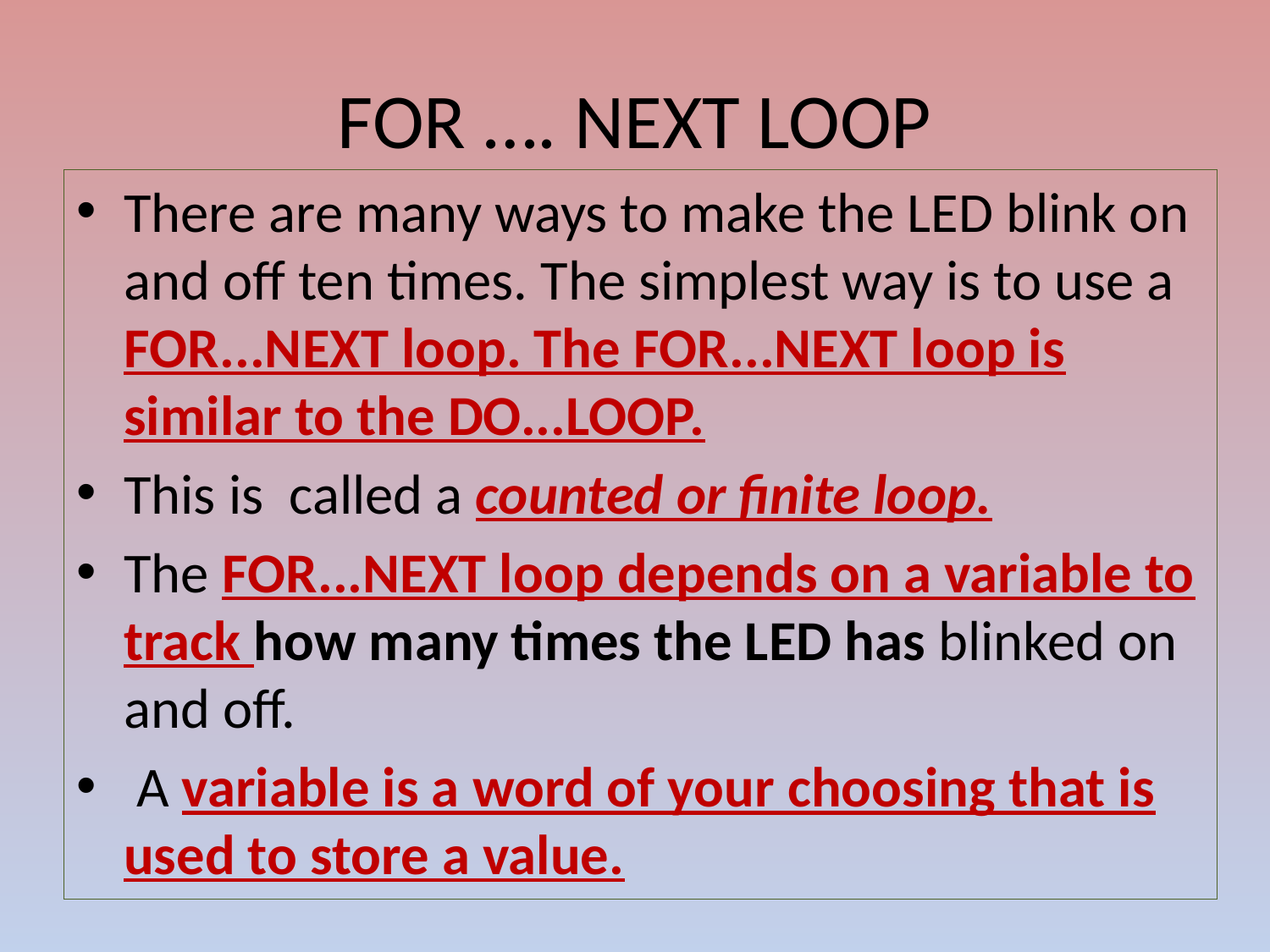

# FOR …. NEXT LOOP
There are many ways to make the LED blink on and off ten times. The simplest way is to use a FOR...NEXT loop. The FOR...NEXT loop is similar to the DO...LOOP.
This is  called a counted or finite loop.
The FOR...NEXT loop depends on a variable to track how many times the LED has blinked on and off.
 A variable is a word of your choosing that is used to store a value.